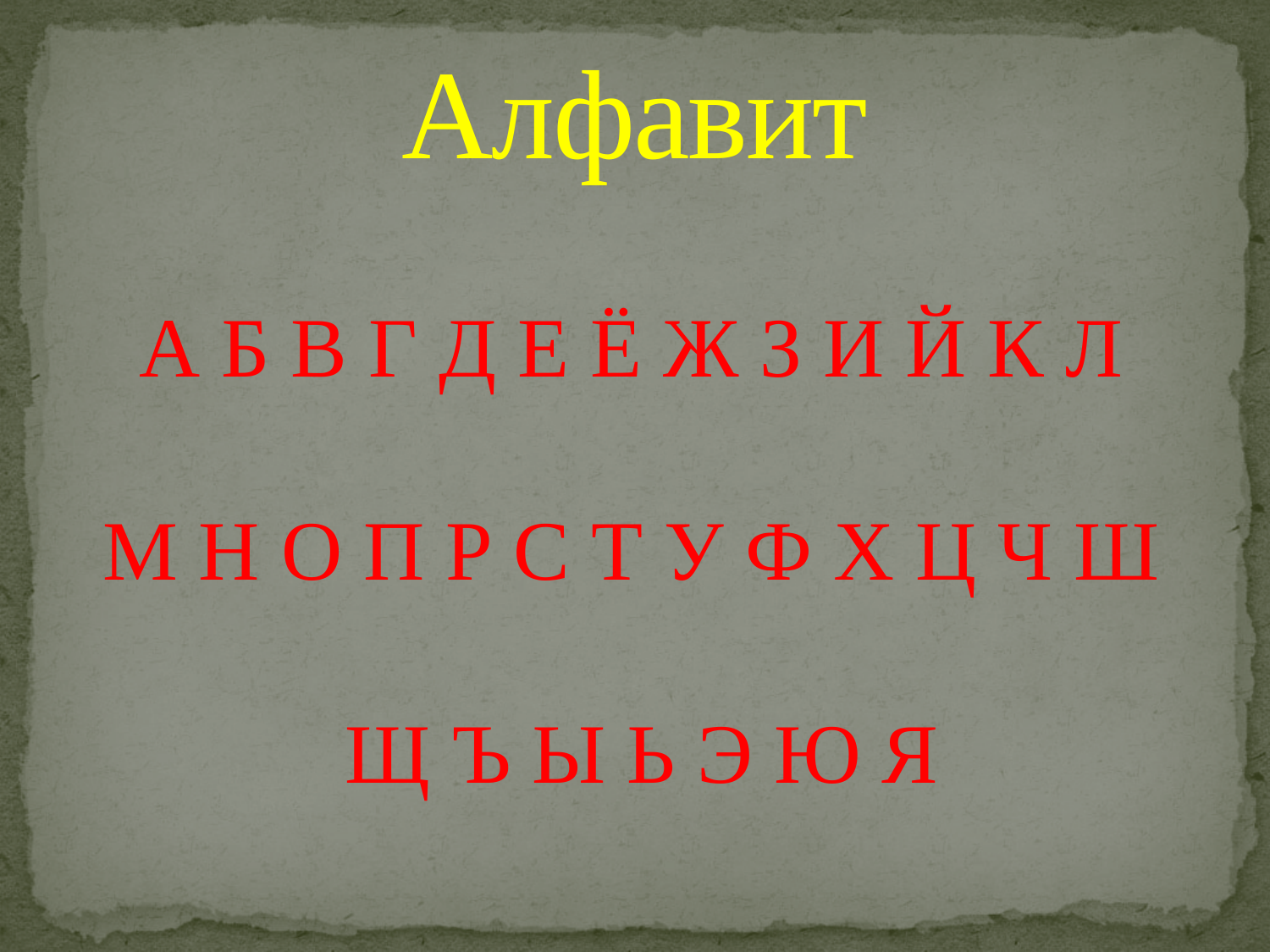

# Алфавит
А Б В Г Д Е Ё Ж З И Й К Л

М Н О П Р С Т У Ф Х Ц Ч Ш

 Щ Ъ Ы Ь Э Ю Я